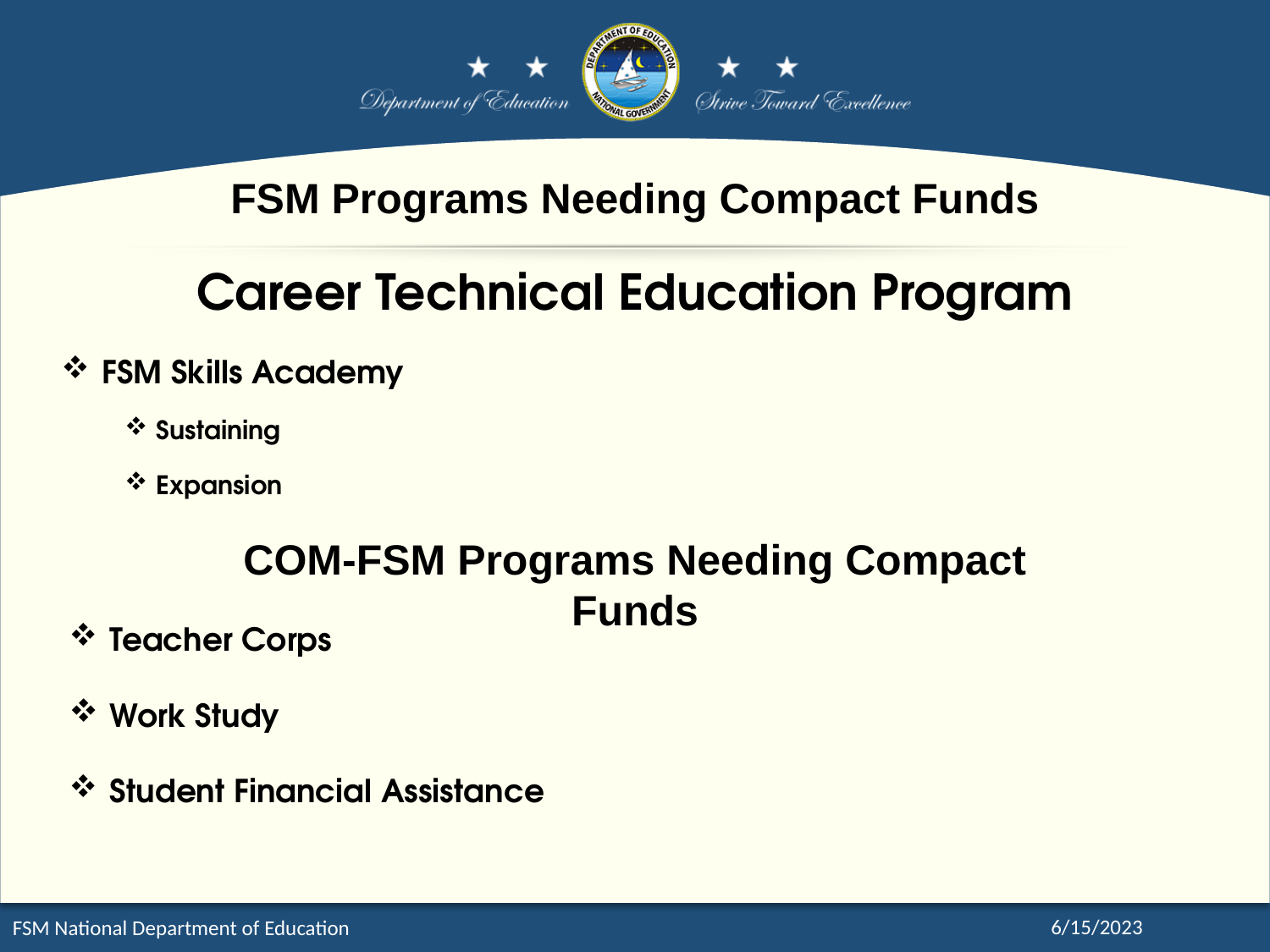

FSM Programs Needing Compact Funds
Career Technical Education Program
 FSM Skills Academy
Sustaining
Expansion

COM-FSM Programs Needing Compact Funds
 Teacher Corps
 Work Study
 Student Financial Assistance